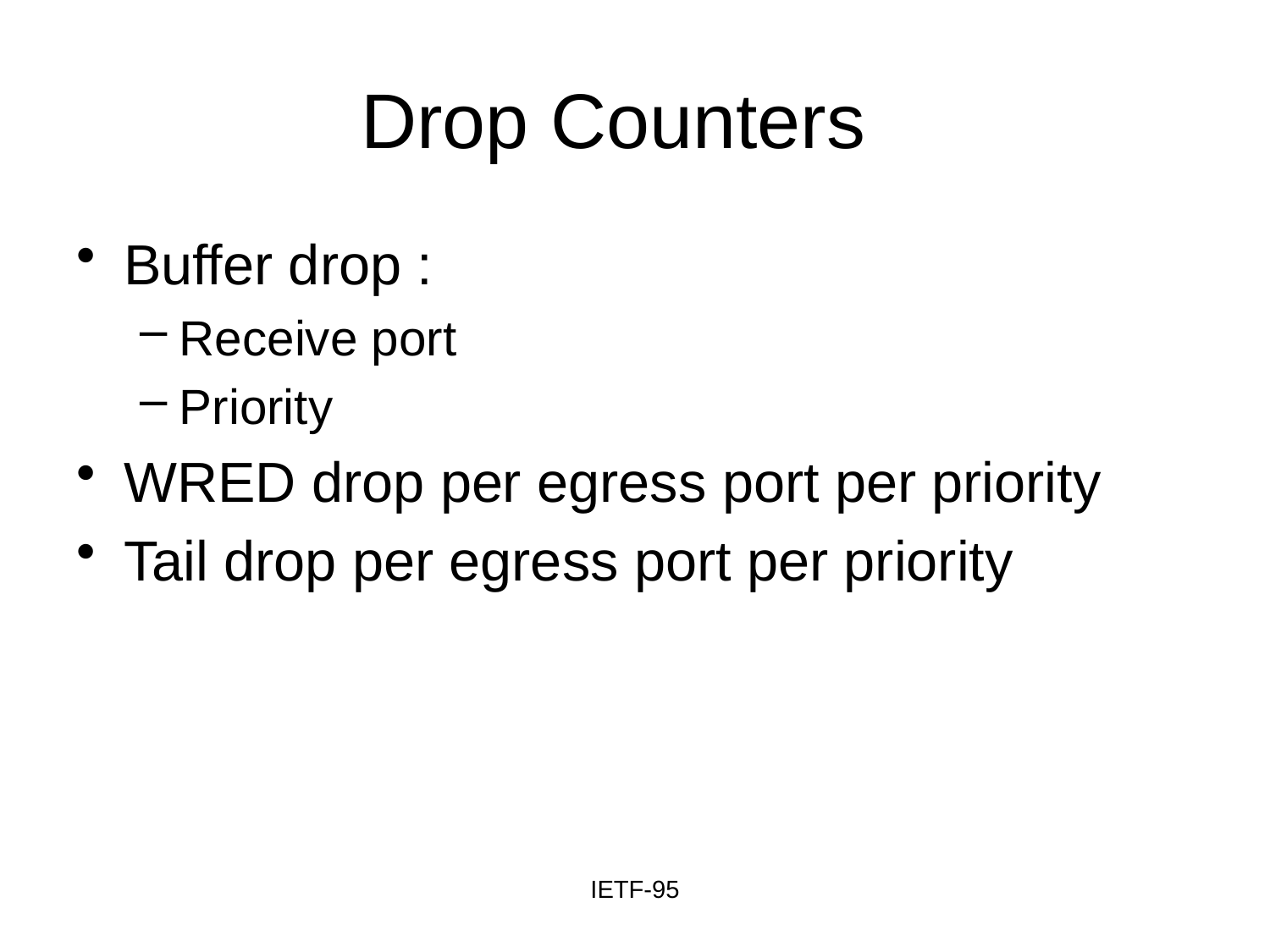

# Drop Counters
Buffer drop :
Receive port
Priority
WRED drop per egress port per priority
Tail drop per egress port per priority

IETF-95